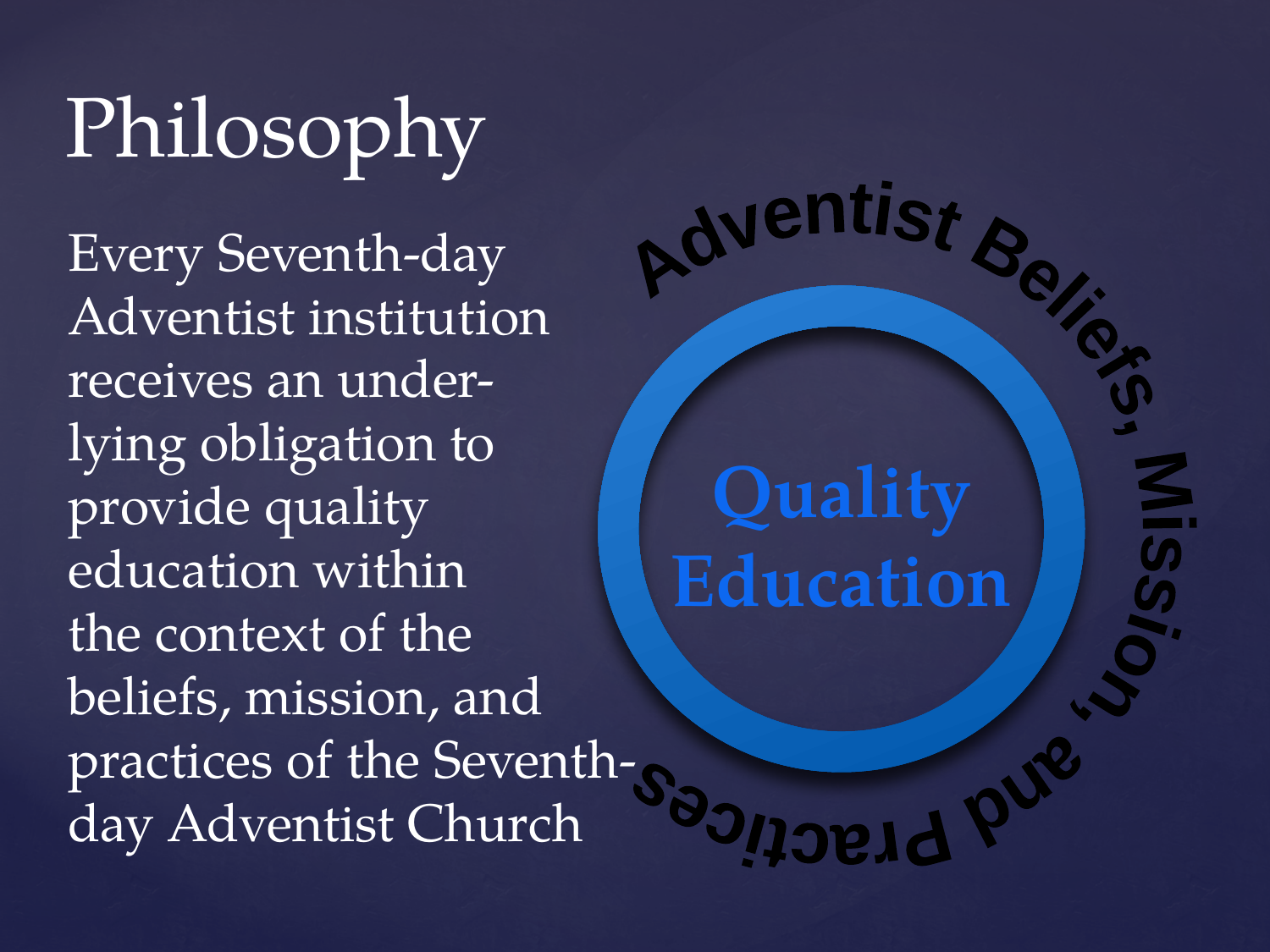

# Philosophy
Adventist Beliefs, Mission, and Practices
Every Seventh-day Adventist institution
receives an under-
lying obligation to
provide quality
education within
the context of the
beliefs, mission, and practices of the Seventh-day Adventist Church

Quality
Education